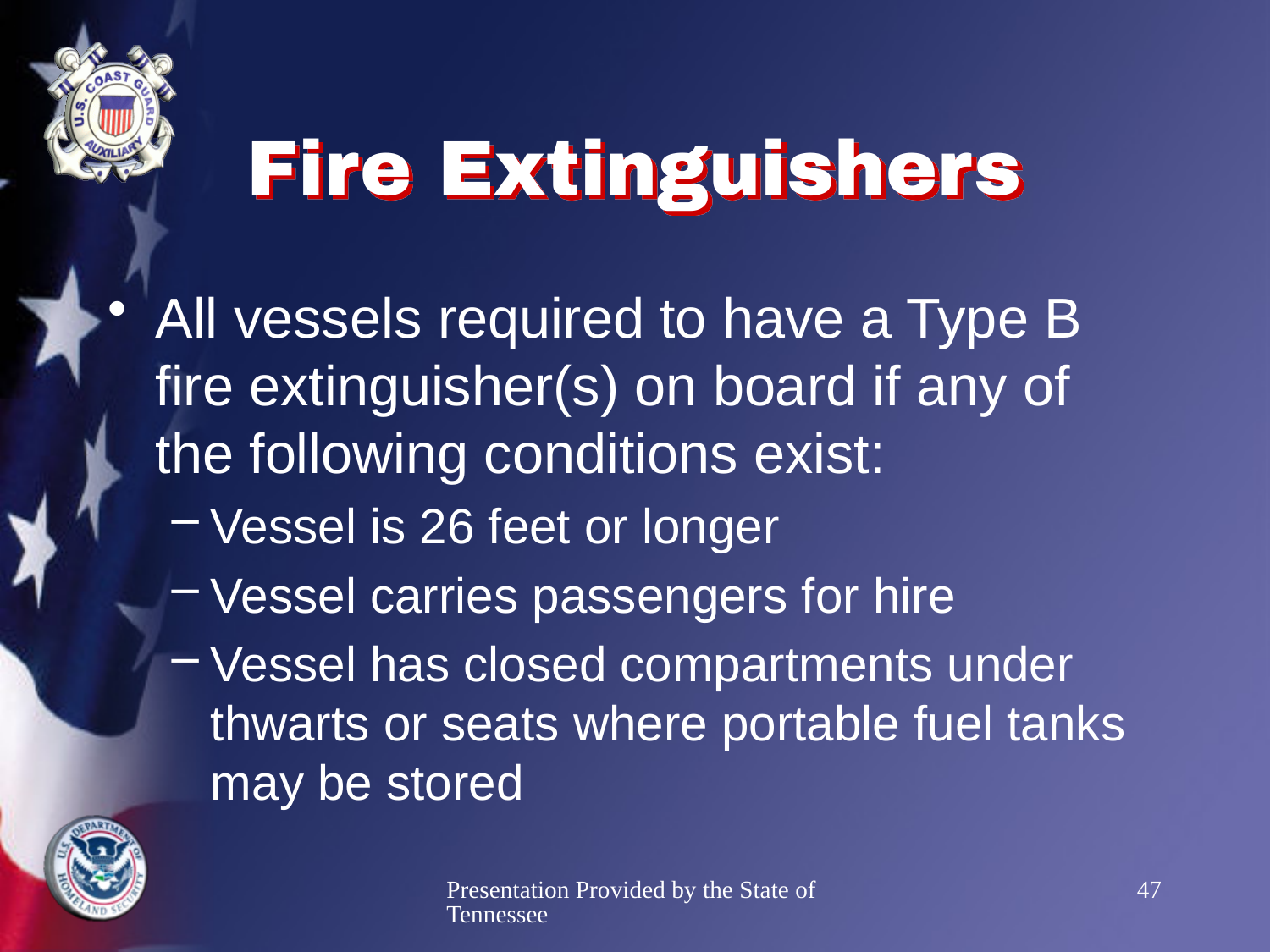

# Fire Extinguishers
All vessels required to have a Type B fire extinguisher(s) on board if any of the following conditions exist:
Vessel is 26 feet or longer
Vessel carries passengers for hire
Vessel has closed compartments under thwarts or seats where portable fuel tanks may be stored
Presentation Provided by the State of Tennessee
47